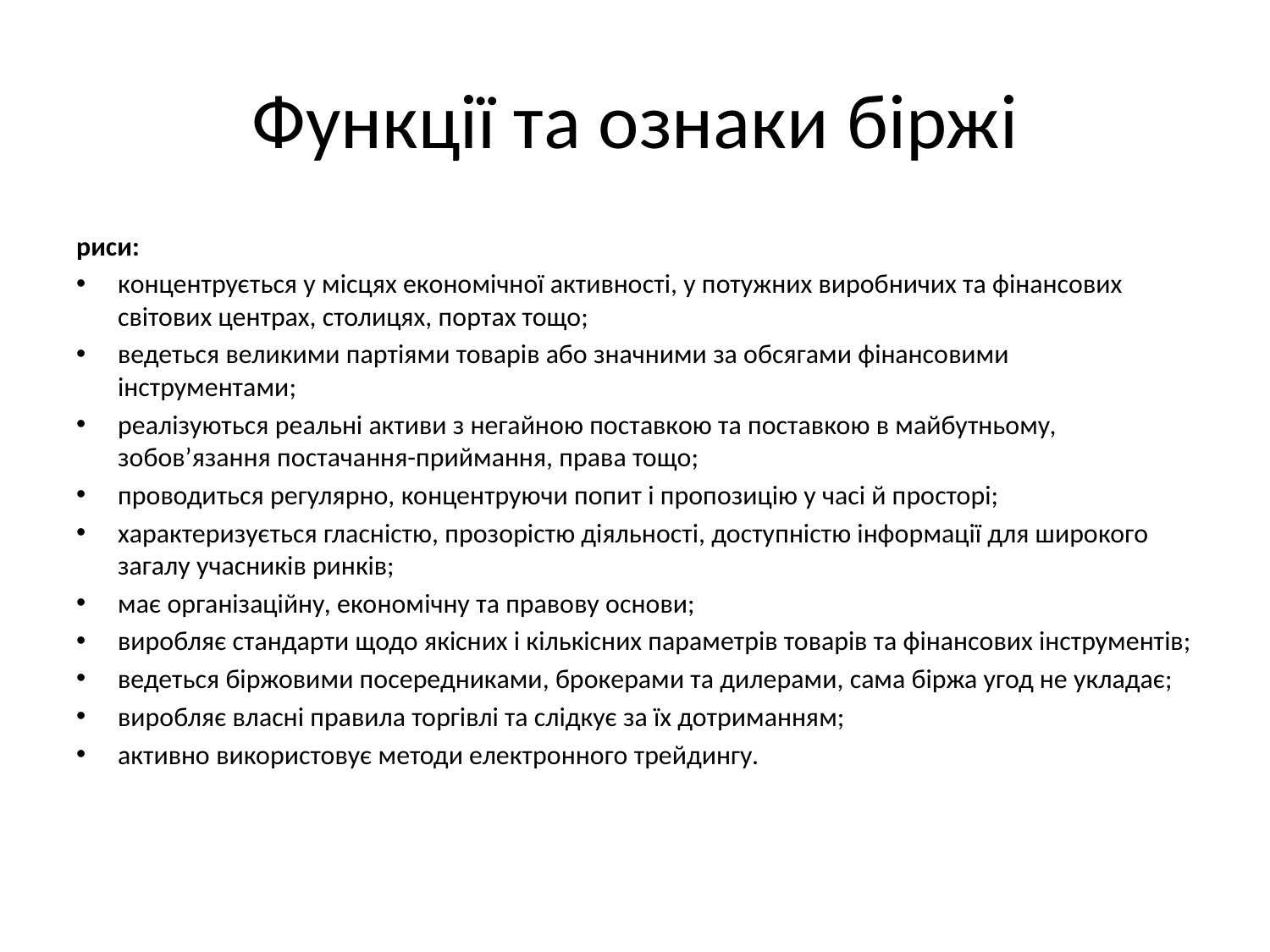

# Функції та ознаки біржі
риси:
концентрується у місцях економічної активності, у потужних виробничих та фінансових світових центрах, столицях, портах тощо;
ведеться великими партіями товарів або значними за обсягами фінансовими інструментами;
реалізуються реальні активи з негайною поставкою та поставкою в майбутньому, зобов’язання постачання-приймання, права тощо;
проводиться регулярно, концентруючи попит і пропозицію у часі й просторі;
характеризується гласністю, прозорістю діяльності, доступністю інформації для широкого загалу учасників ринків;
має організаційну, економічну та правову основи;
виробляє стандарти щодо якісних і кількісних параметрів товарів та фінансових інструментів;
ведеться біржовими посередниками, брокерами та дилерами, сама біржа угод не укладає;
виробляє власні правила торгівлі та слідкує за їх дотриманням;
активно використовує методи електронного трейдингу.